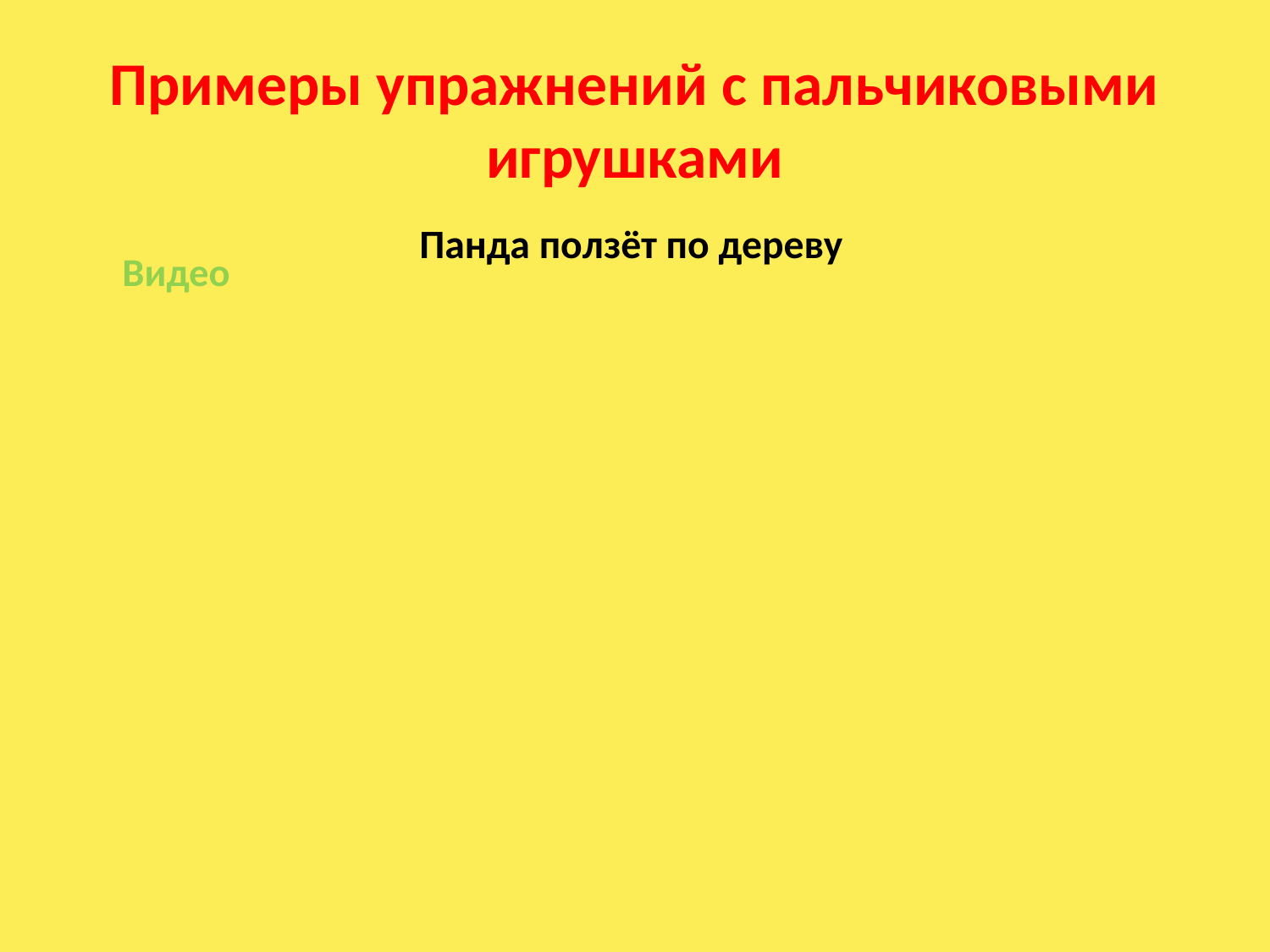

# Примеры упражнений с пальчиковыми игрушками
Панда ползёт по дереву

Видео